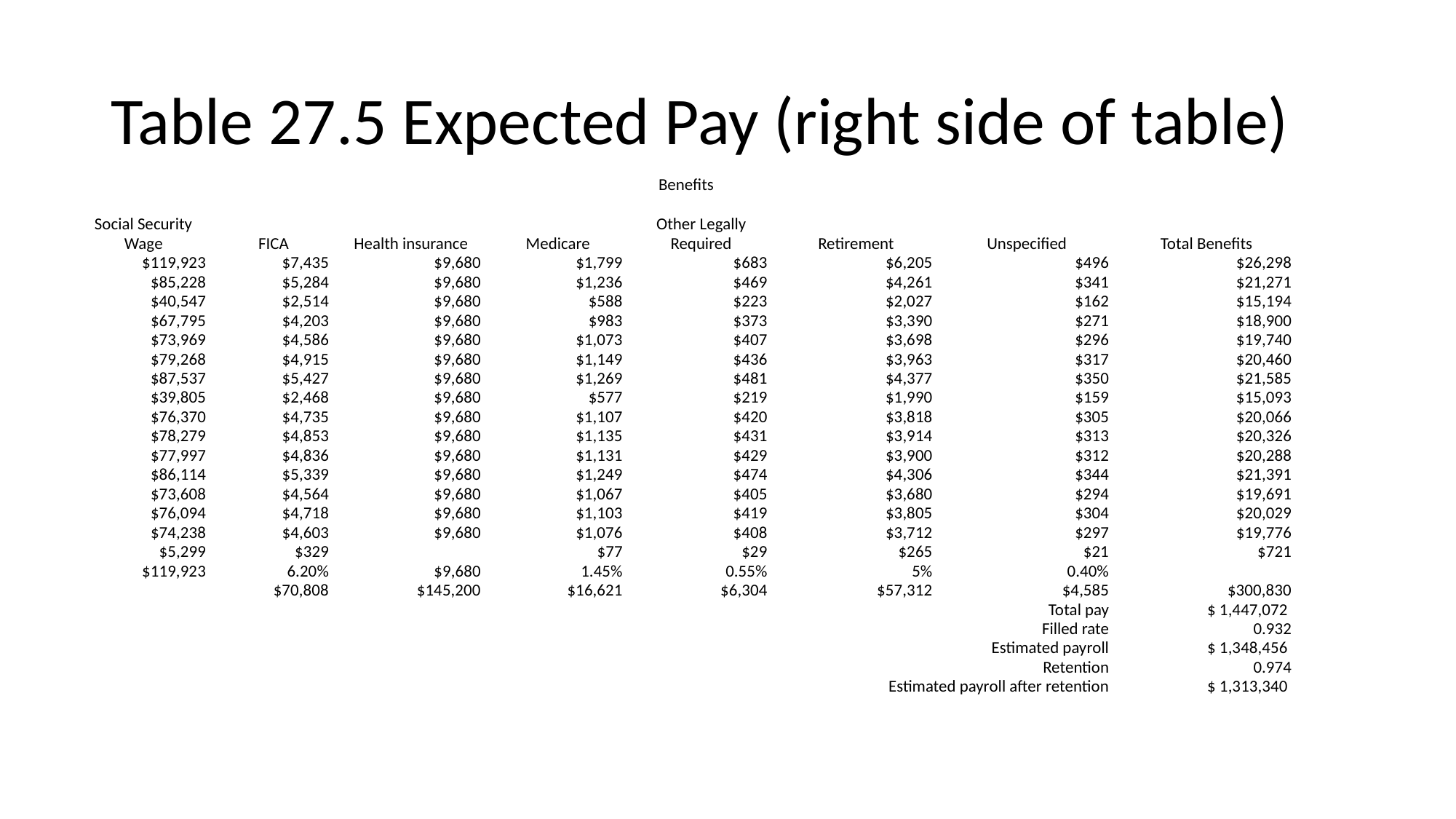

# Table 27.5 Expected Pay (right side of table)
| Benefits |  |  |  |  |  |  |  |
| --- | --- | --- | --- | --- | --- | --- | --- |
| Social Security Wage | FICA | Health insurance | Medicare | Other Legally Required | Retirement | Unspecified | Total Benefits |
| $119,923 | $7,435 | $9,680 | $1,799 | $683 | $6,205 | $496 | $26,298 |
| $85,228 | $5,284 | $9,680 | $1,236 | $469 | $4,261 | $341 | $21,271 |
| $40,547 | $2,514 | $9,680 | $588 | $223 | $2,027 | $162 | $15,194 |
| $67,795 | $4,203 | $9,680 | $983 | $373 | $3,390 | $271 | $18,900 |
| $73,969 | $4,586 | $9,680 | $1,073 | $407 | $3,698 | $296 | $19,740 |
| $79,268 | $4,915 | $9,680 | $1,149 | $436 | $3,963 | $317 | $20,460 |
| $87,537 | $5,427 | $9,680 | $1,269 | $481 | $4,377 | $350 | $21,585 |
| $39,805 | $2,468 | $9,680 | $577 | $219 | $1,990 | $159 | $15,093 |
| $76,370 | $4,735 | $9,680 | $1,107 | $420 | $3,818 | $305 | $20,066 |
| $78,279 | $4,853 | $9,680 | $1,135 | $431 | $3,914 | $313 | $20,326 |
| $77,997 | $4,836 | $9,680 | $1,131 | $429 | $3,900 | $312 | $20,288 |
| $86,114 | $5,339 | $9,680 | $1,249 | $474 | $4,306 | $344 | $21,391 |
| $73,608 | $4,564 | $9,680 | $1,067 | $405 | $3,680 | $294 | $19,691 |
| $76,094 | $4,718 | $9,680 | $1,103 | $419 | $3,805 | $304 | $20,029 |
| $74,238 | $4,603 | $9,680 | $1,076 | $408 | $3,712 | $297 | $19,776 |
| $5,299 | $329 |  | $77 | $29 | $265 | $21 | $721 |
| $119,923 | 6.20% | $9,680 | 1.45% | 0.55% | 5% | 0.40% |  |
|  | $70,808 | $145,200 | $16,621 | $6,304 | $57,312 | $4,585 | $300,830 |
|  |  |  |  |  |  | Total pay | $ 1,447,072 |
|  |  |  |  |  |  | Filled rate | 0.932 |
|  |  |  |  | Estimated payroll |  |  | $ 1,348,456 |
|  |  |  |  | Retention |  |  | 0.974 |
|  |  |  |  | Estimated payroll after retention |  |  | $ 1,313,340 |